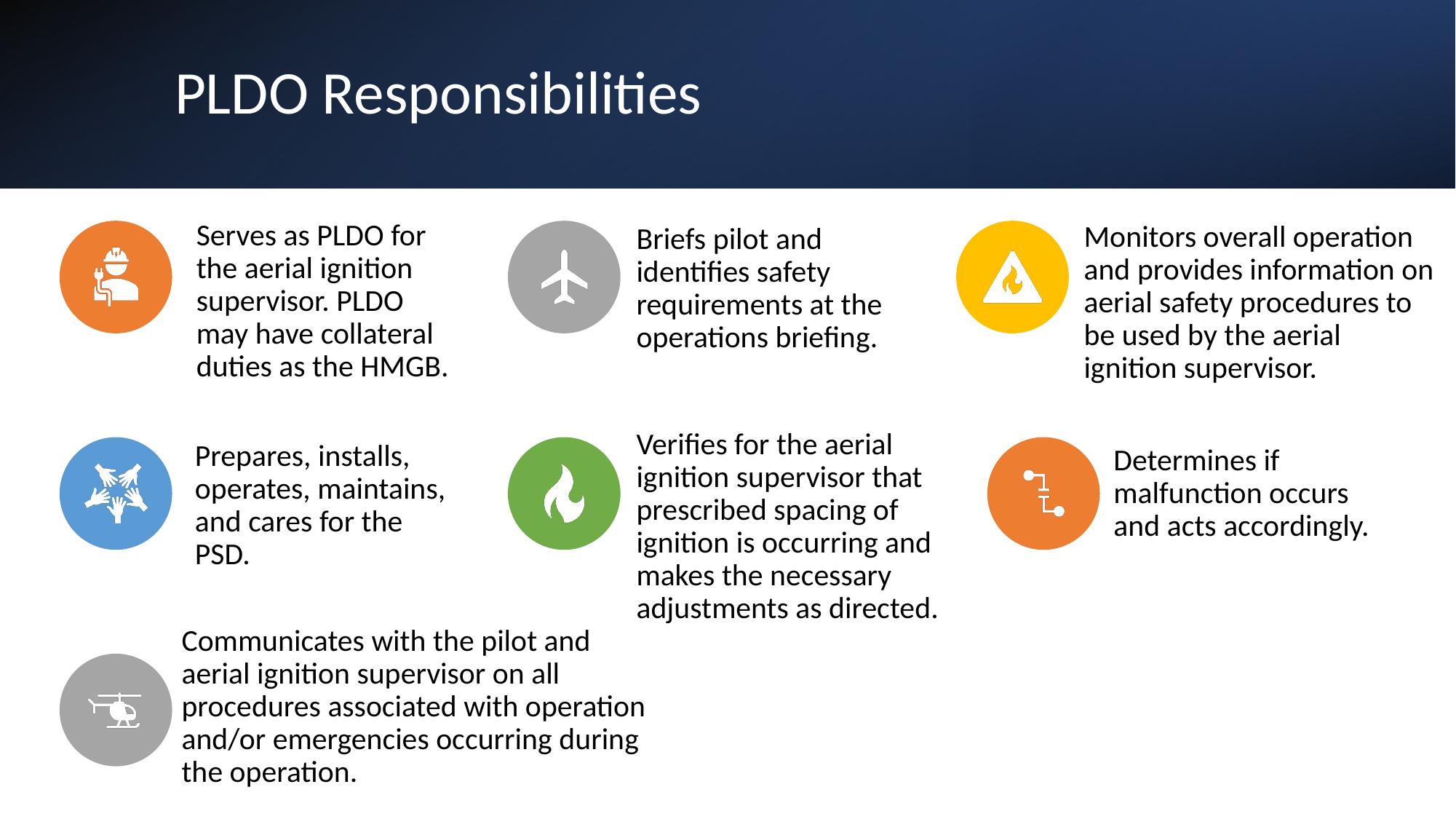

PLDO Responsibilities
Serves as PLDO for the aerial ignition supervisor. PLDO may have collateral duties as the HMGB.
Briefs pilot and identifies safety requirements at the operations briefing.
Monitors overall operation and provides information on aerial safety procedures to be used by the aerial ignition supervisor.
Prepares, installs, operates, maintains, and cares for the PSD.
Verifies for the aerial ignition supervisor that prescribed spacing of ignition is occurring and makes the necessary adjustments as directed.
Determines if malfunction occurs and acts accordingly.
Communicates with the pilot and aerial ignition supervisor on all procedures associated with operation and/or emergencies occurring during the operation.